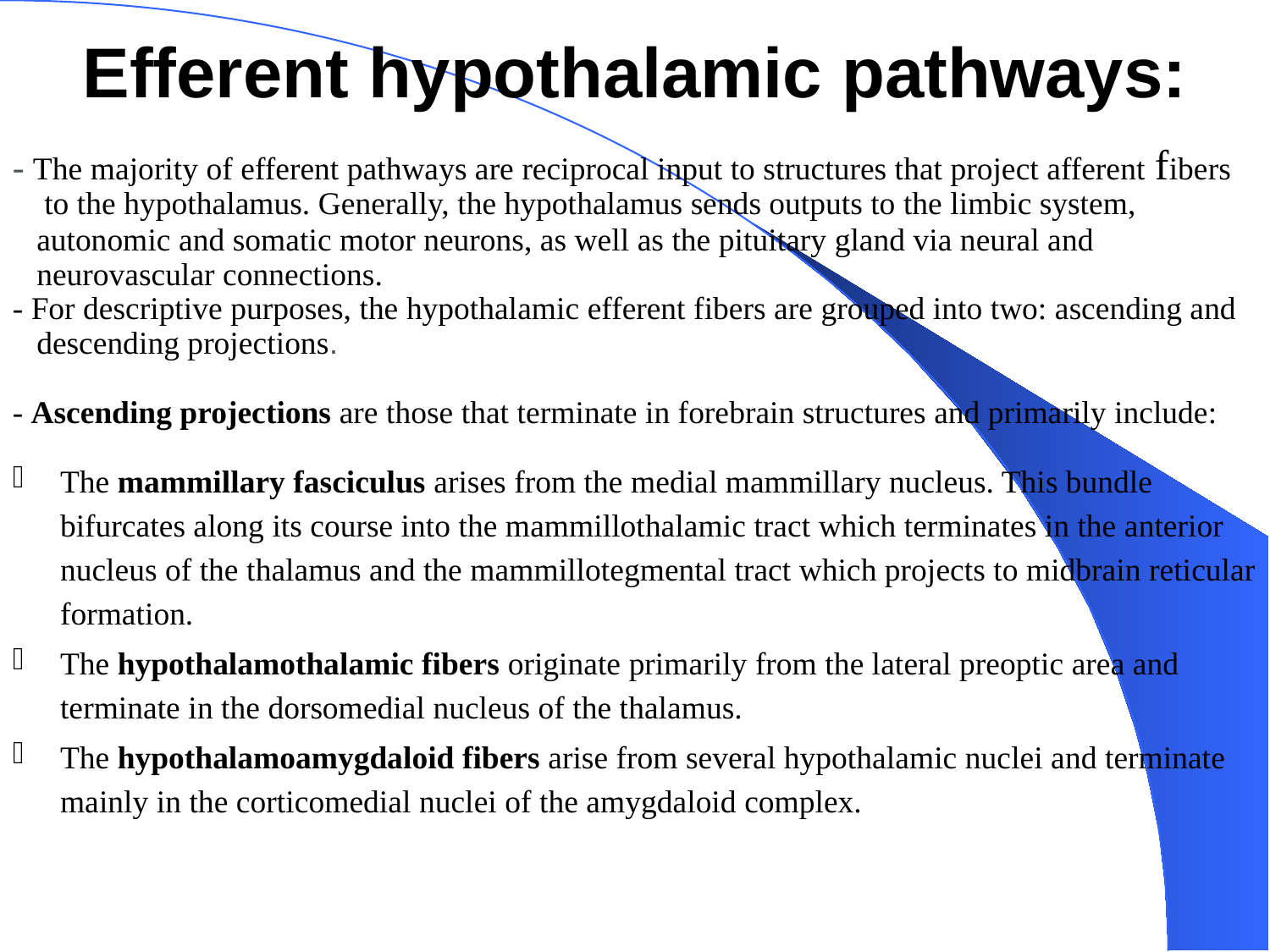

Efferent hypothalamic pathways:
- The majority of efferent pathways are reciprocal input to structures that project afferent fibers
   to the hypothalamus. Generally, the hypothalamus sends outputs to the limbic system,
   autonomic and somatic motor neurons, as well as the pituitary gland via neural and
   neurovascular connections.
- For descriptive purposes, the hypothalamic efferent fibers are grouped into two: ascending and
   descending projections.
- Ascending projections are those that terminate in forebrain structures and primarily include:
The mammillary fasciculus arises from the medial mammillary nucleus. This bundle bifurcates along its course into the mammillothalamic tract which terminates in the anterior nucleus of the thalamus and the mammillotegmental tract which projects to midbrain reticular formation.
The hypothalamothalamic fibers originate primarily from the lateral preoptic area and terminate in the dorsomedial nucleus of the thalamus.
The hypothalamoamygdaloid fibers arise from several hypothalamic nuclei and terminate mainly in the corticomedial nuclei of the amygdaloid complex.